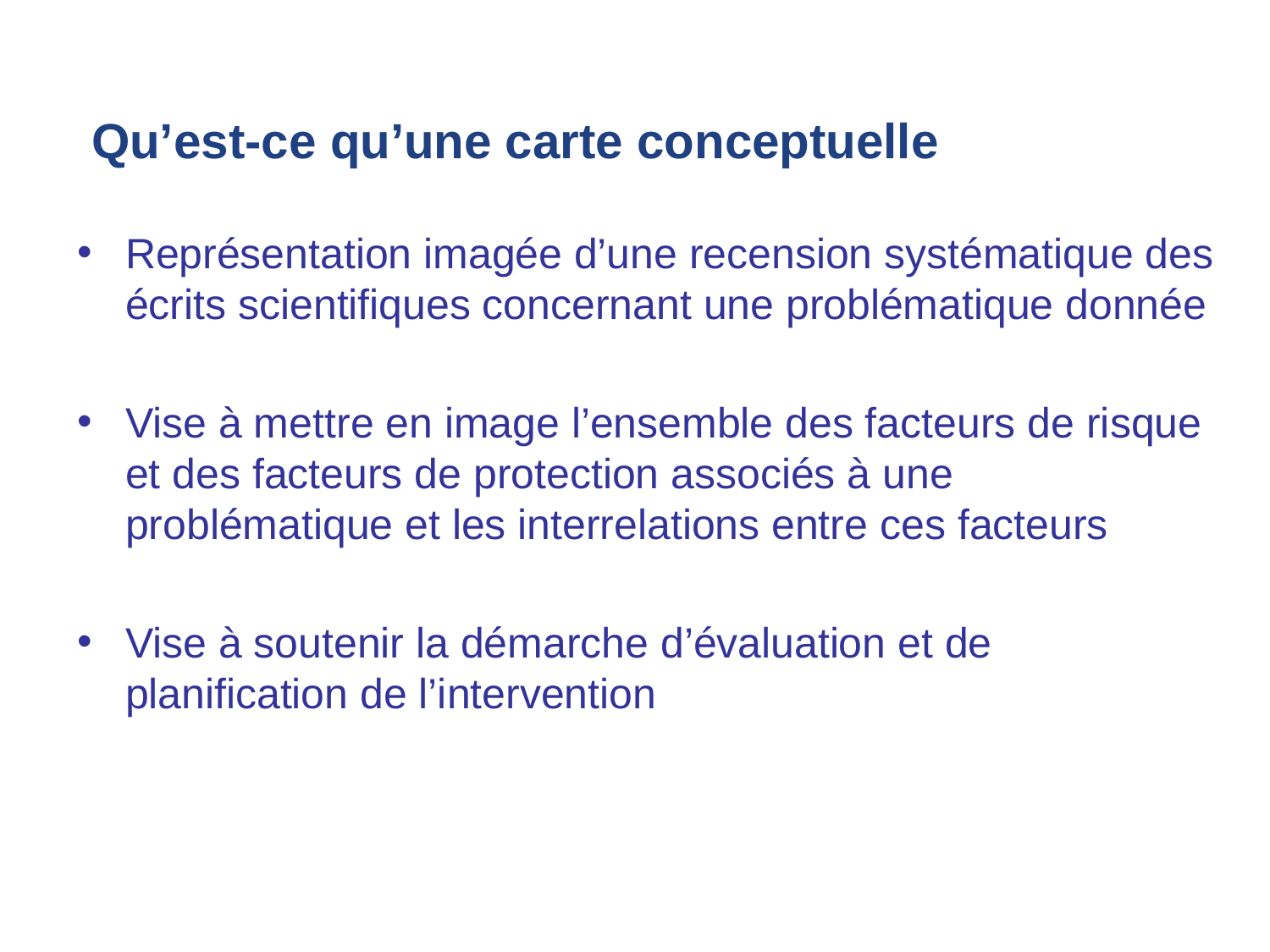

Qu’est-ce qu’une carte conceptuelle

Représentation imagée d’une recension systématique des écrits scientifiques concernant une problématique donnée

Vise à mettre en image l’ensemble des facteurs de risque et des facteurs de protection associés à une problématique et les interrelations entre ces facteurs

Vise à soutenir la démarche d’évaluation et de planification de l’intervention